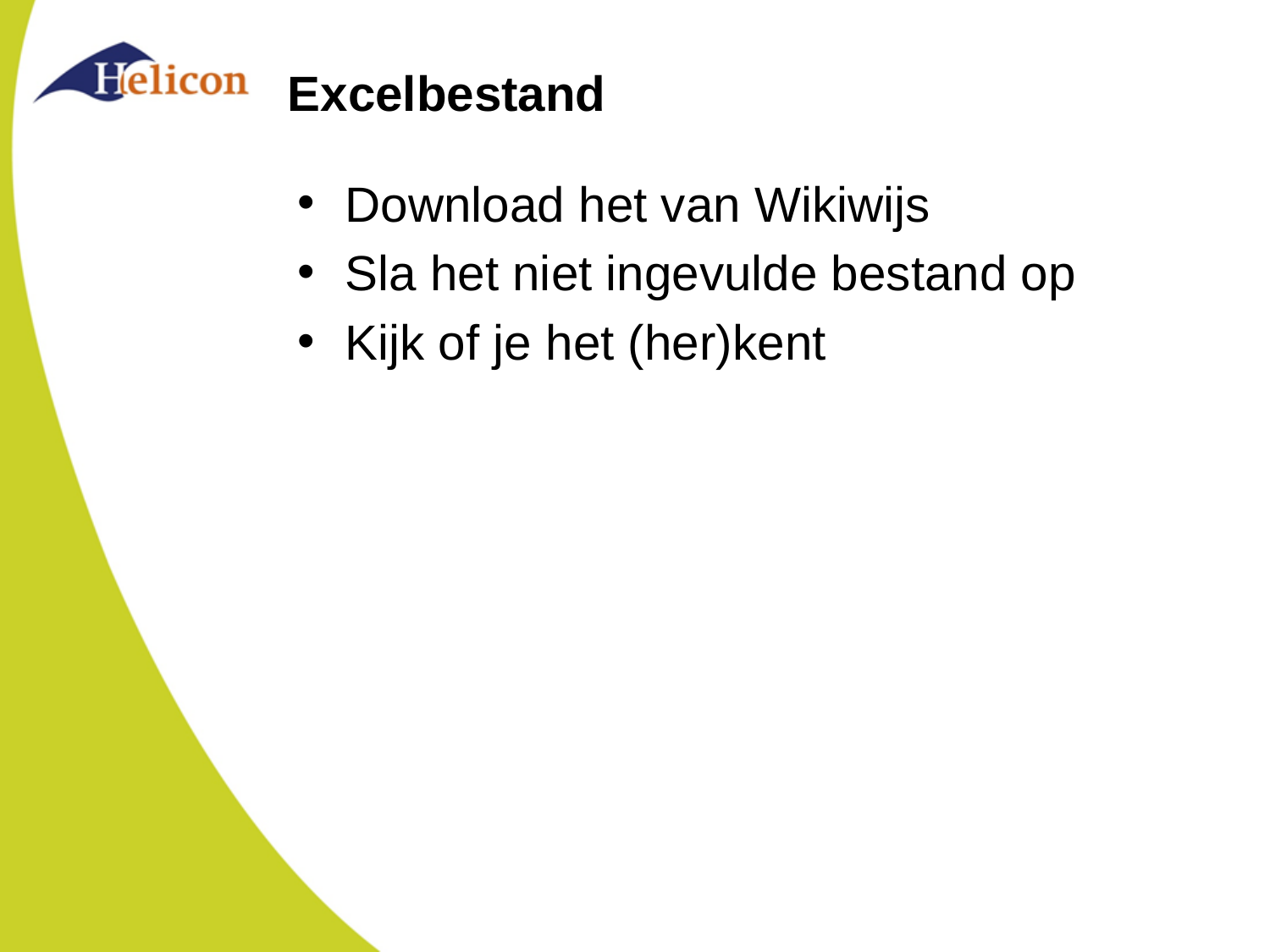

# Excelbestand
Download het van Wikiwijs
Sla het niet ingevulde bestand op
Kijk of je het (her)kent